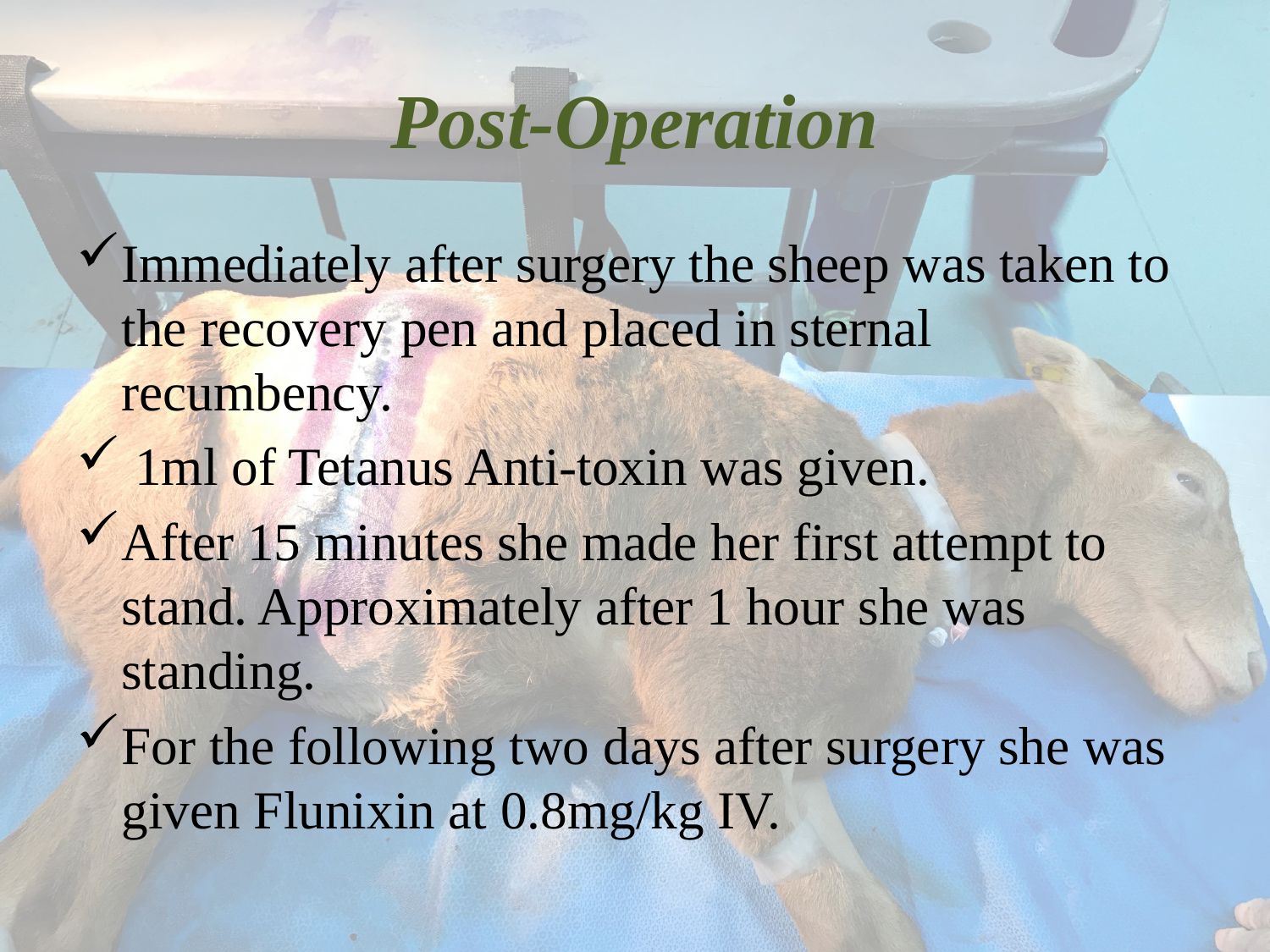

# Post-Operation
Immediately after surgery the sheep was taken to the recovery pen and placed in sternal recumbency.
 1ml of Tetanus Anti-toxin was given.
After 15 minutes she made her first attempt to stand. Approximately after 1 hour she was standing.
For the following two days after surgery she was given Flunixin at 0.8mg/kg IV.